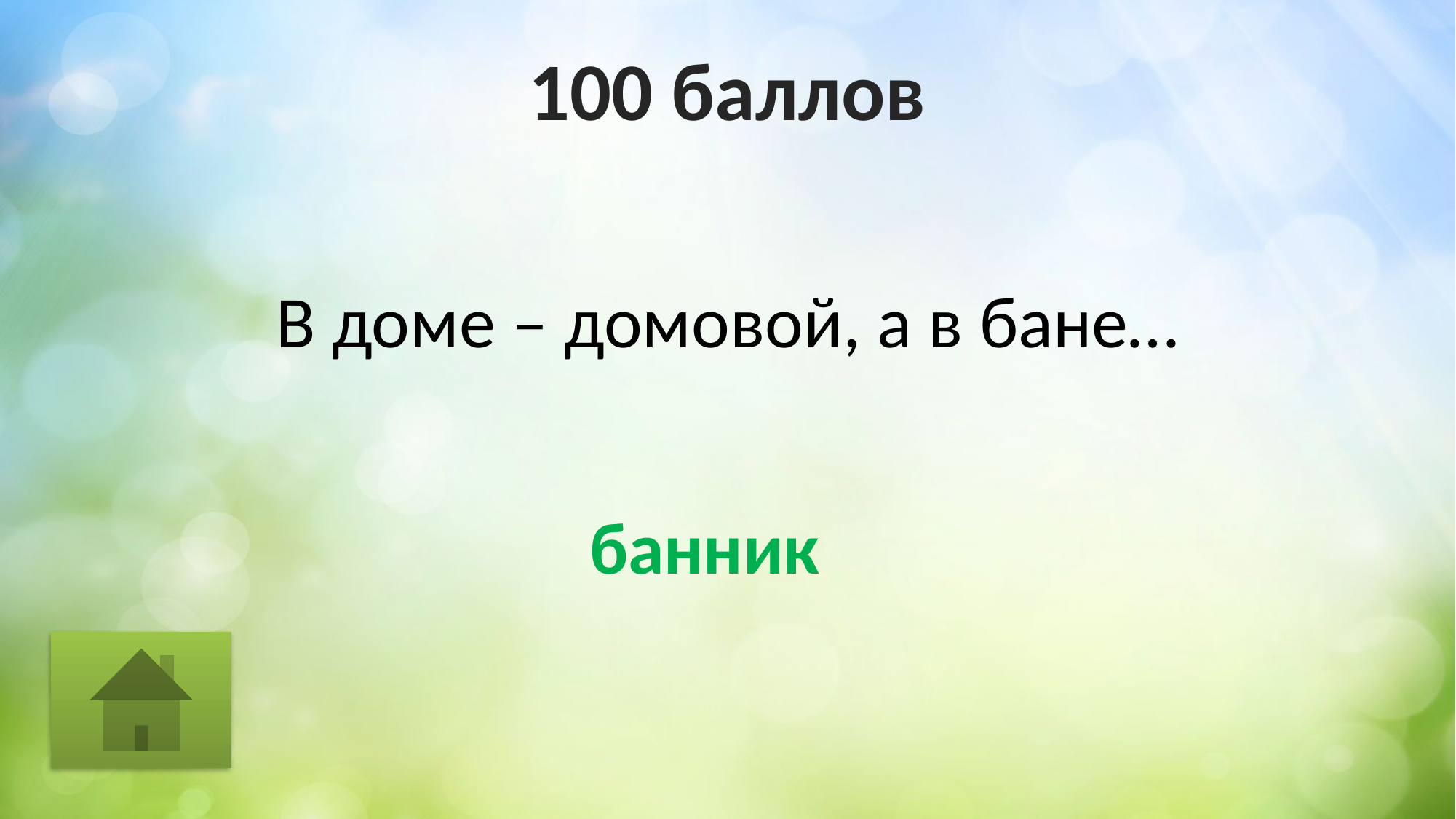

# 100 баллов
В доме – домовой, а в бане…
банник